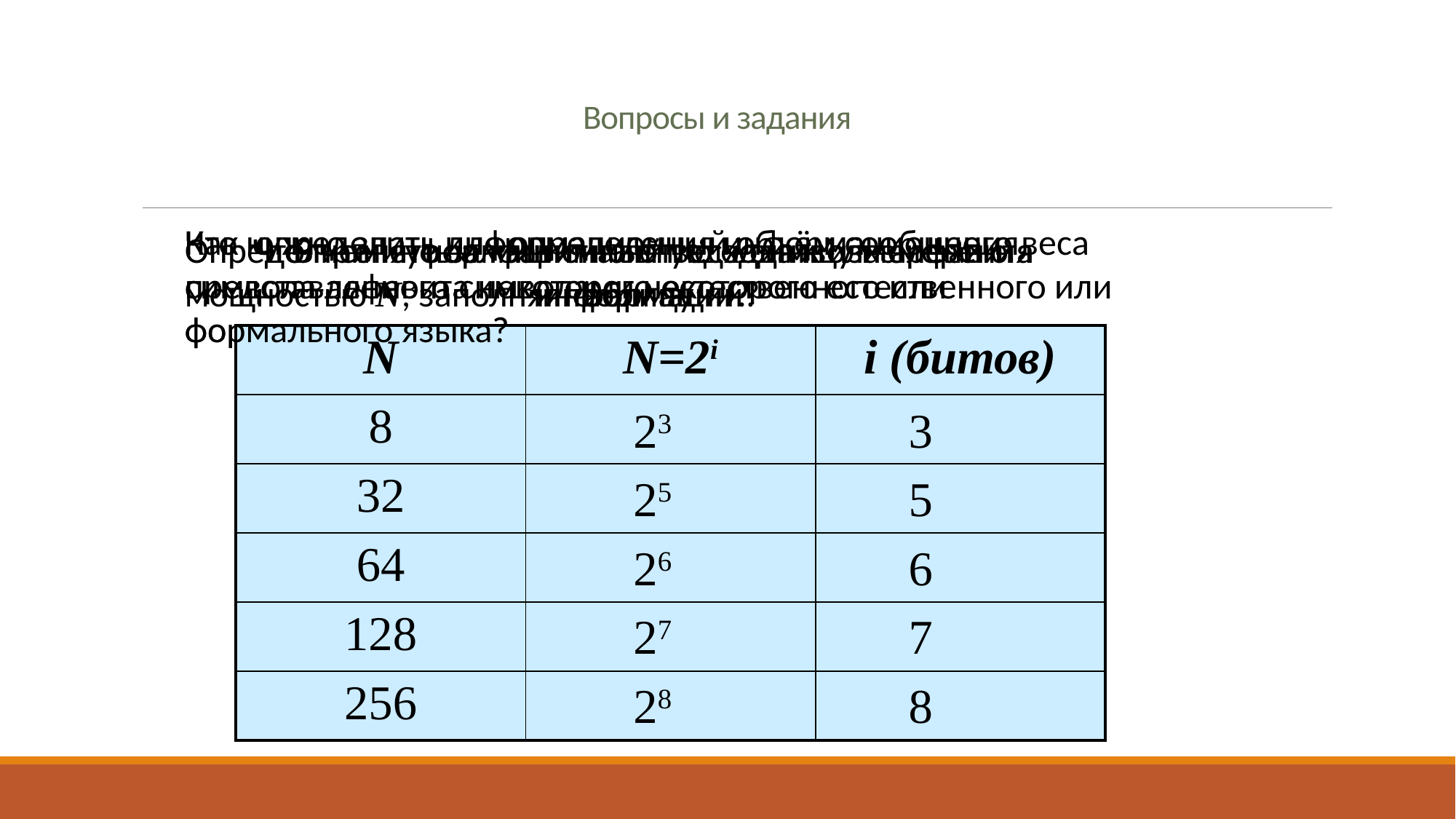

# Вопросы и задания
Что нужно знать для определения информационного веса символа алфавита некоторого естественного или формального языка?
Как  определить информационный объём сообщения, представленного символами некоторого естественного или формального языка?
Что принято за минимальную единицу измерения информации?
Определите информационный вес i символа алфавита мощностью N, заполняя таблицу:
В чем суть алфавитного подхода к измерению информации?
| N | N=2i | i (битов) |
| --- | --- | --- |
| 8 |  |  |
| 32 |  |  |
| 64 |  |  |
| 128 |  |  |
| 256 |  |  |
23
3
25
5
26
6
27
7
28
8